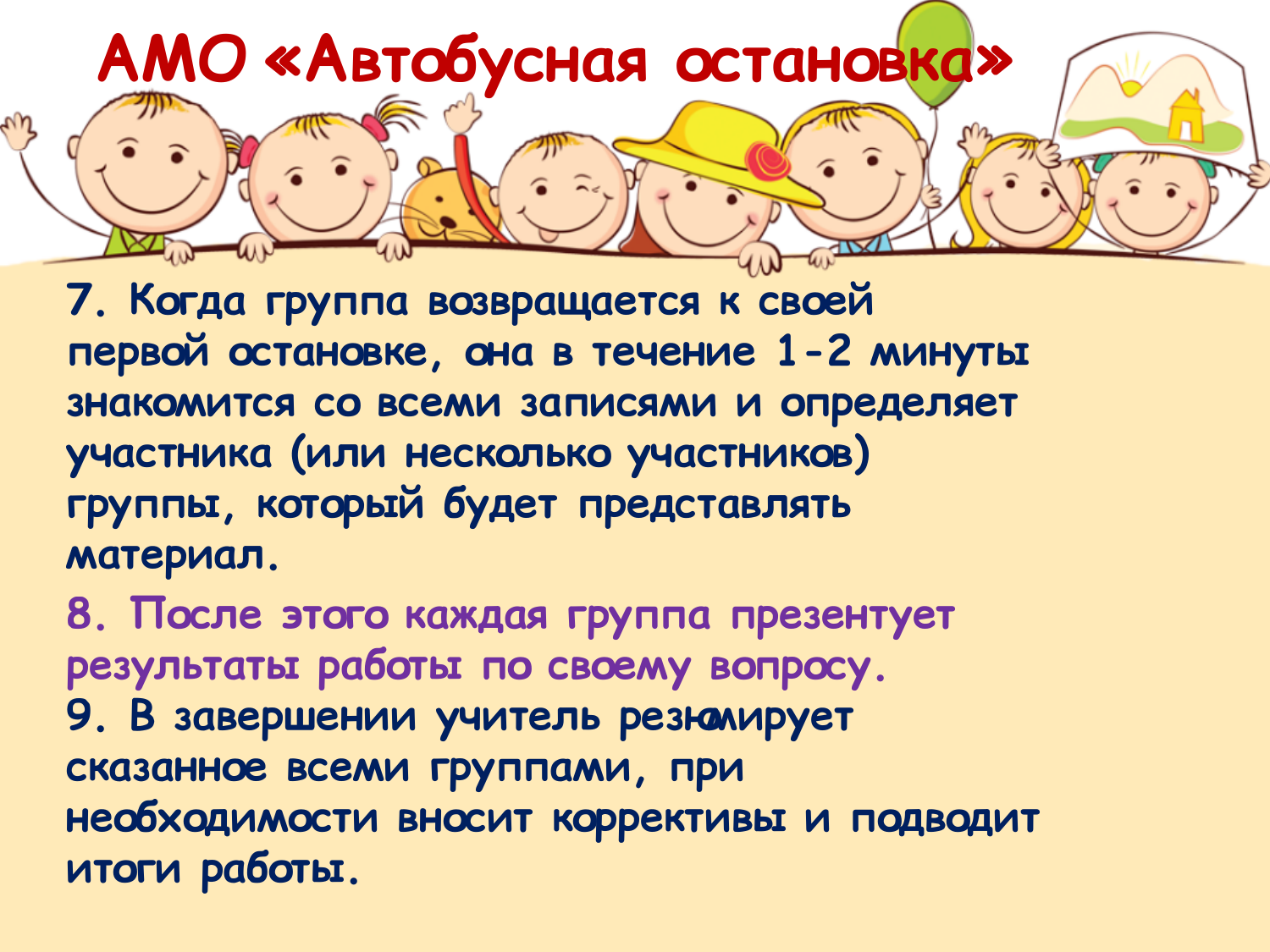

АМО «Автобусная остановка»
7. Когда группа возвращается к своей первой остановке, она в течение 1-2 минуты знакомится со всеми записями и определяет участника (или несколько участников) группы, который будет представлять материал.
8. После этого каждая группа презентует результаты работы по своему вопросу.
9. В завершении учитель резюмирует сказанное всеми группами, при необходимости вносит коррективы и подводит итоги работы.